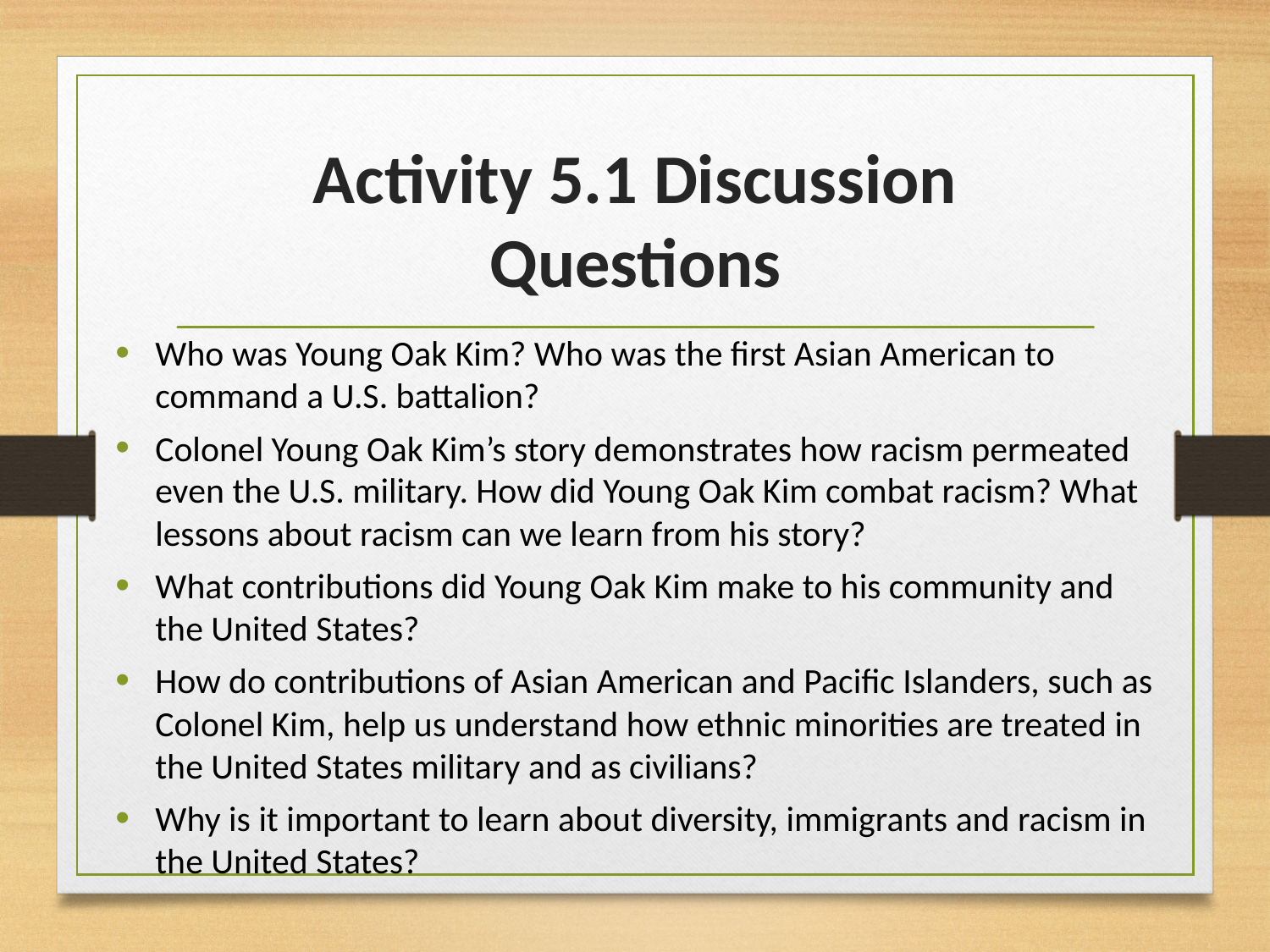

# Activity 5.1 Discussion Questions
Who was Young Oak Kim? Who was the first Asian American to command a U.S. battalion?
​Colonel Young Oak Kim’s story demonstrates how racism permeated even the U.S. military. How did Young Oak Kim combat racism? What lessons about racism can we learn from his story?
What contributions did Young Oak Kim make to his community and the United States?
How do contributions of Asian American and Pacific Islanders, such as Colonel Kim, help us understand how ethnic minorities are treated in the United States military and as civilians?
Why is it important to learn about diversity, immigrants and racism in the United States?